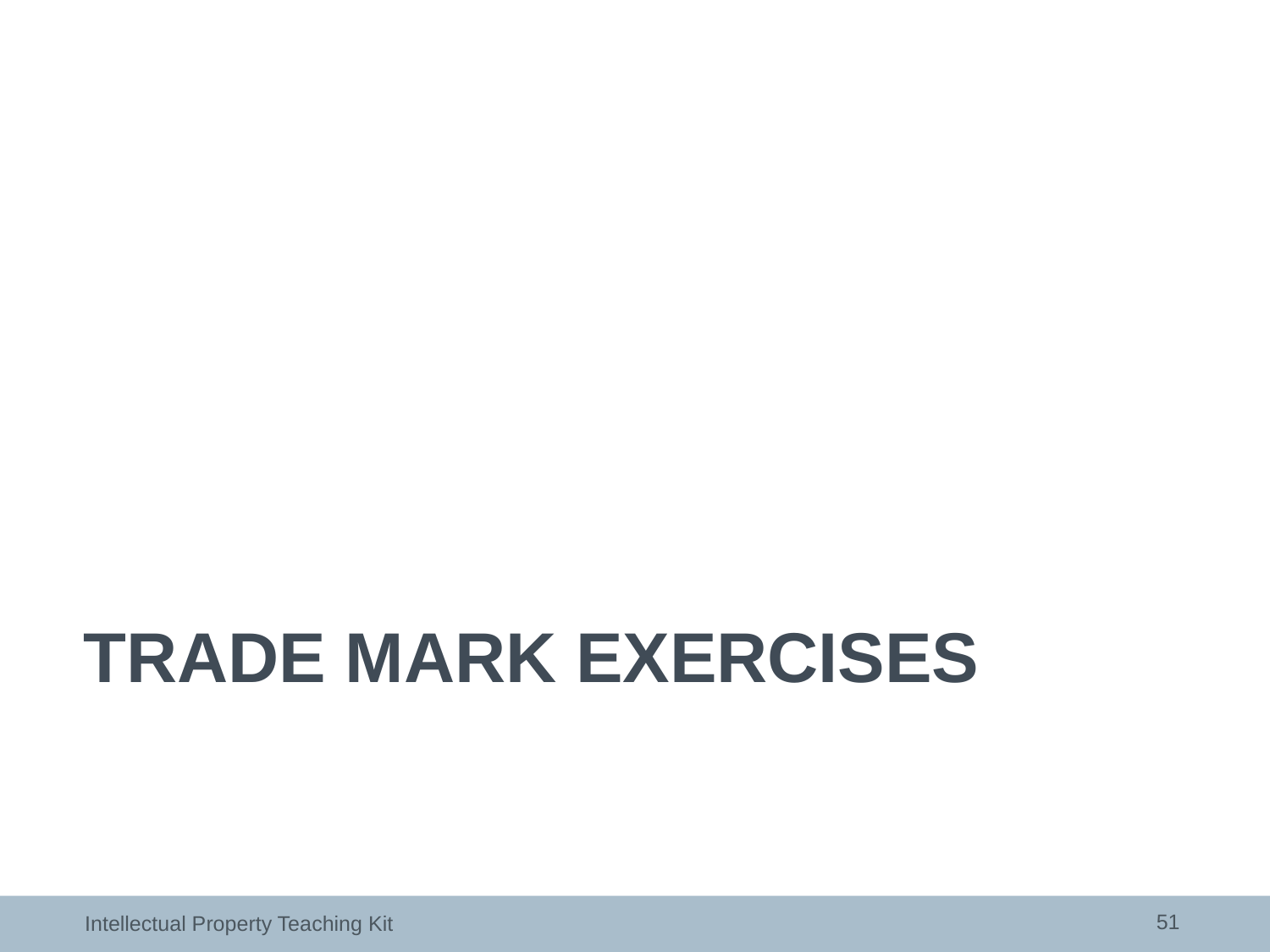

# Trade mark exercises
51
Intellectual Property Teaching Kit